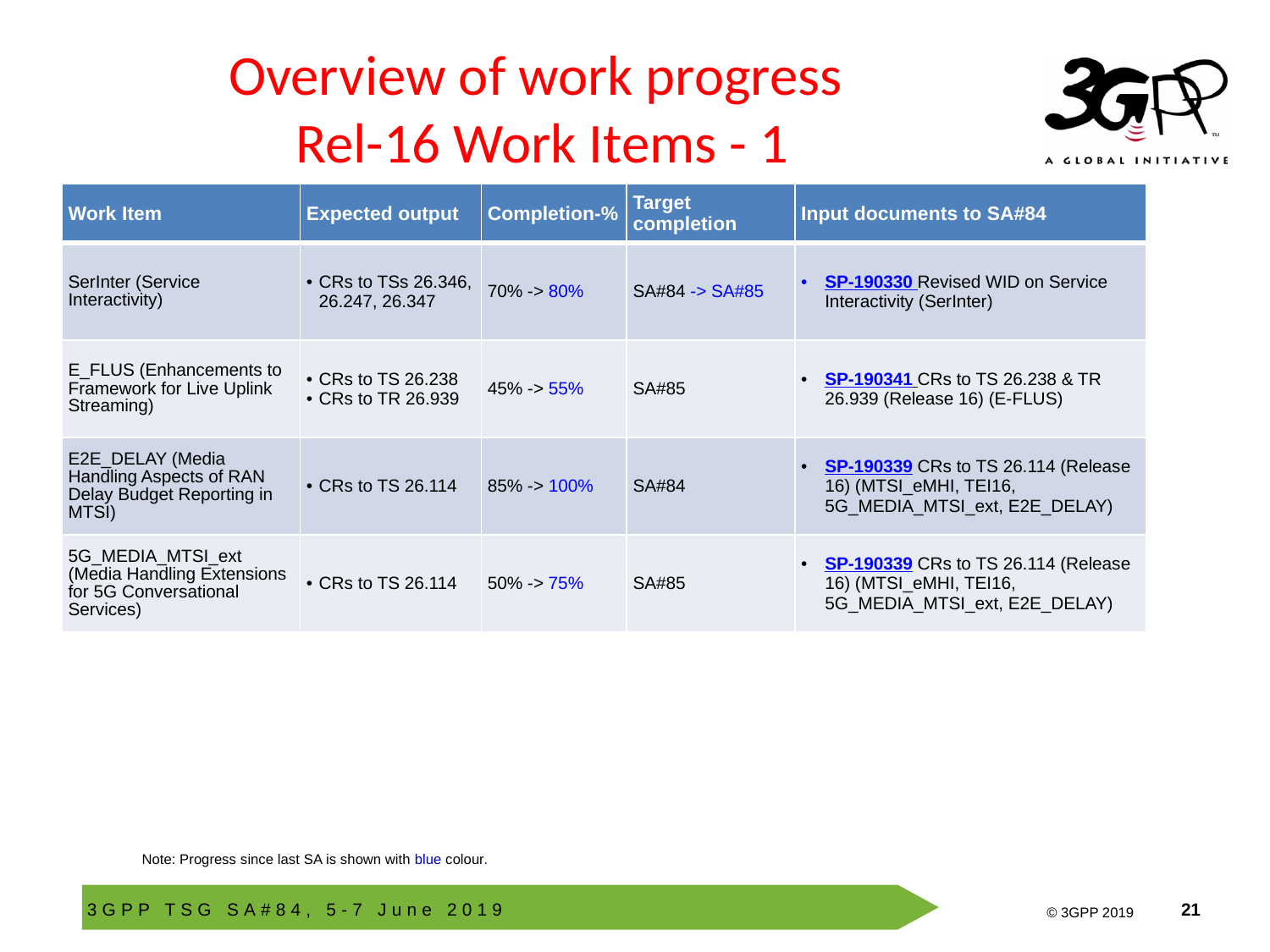

# Overview of work progress Rel-16 Work Items - 1
| Work Item | Expected output | Completion-% | Target completion | Input documents to SA#84 |
| --- | --- | --- | --- | --- |
| SerInter (Service Interactivity) | CRs to TSs 26.346, 26.247, 26.347 | 70% -> 80% | SA#84 -> SA#85 | SP-190330 Revised WID on Service Interactivity (SerInter) |
| E\_FLUS (Enhancements to Framework for Live Uplink Streaming) | CRs to TS 26.238 CRs to TR 26.939 | 45% -> 55% | SA#85 | SP-190341 CRs to TS 26.238 & TR 26.939 (Release 16) (E-FLUS) |
| E2E\_DELAY (Media Handling Aspects of RAN Delay Budget Reporting in MTSI) | CRs to TS 26.114 | 85% -> 100% | SA#84 | SP-190339 CRs to TS 26.114 (Release 16) (MTSI\_eMHI, TEI16, 5G\_MEDIA\_MTSI\_ext, E2E\_DELAY) |
| 5G\_MEDIA\_MTSI\_ext (Media Handling Extensions for 5G Conversational Services) | CRs to TS 26.114 | 50% -> 75% | SA#85 | SP-190339 CRs to TS 26.114 (Release 16) (MTSI\_eMHI, TEI16, 5G\_MEDIA\_MTSI\_ext, E2E\_DELAY) |

Note: Progress since last SA is shown with blue colour.